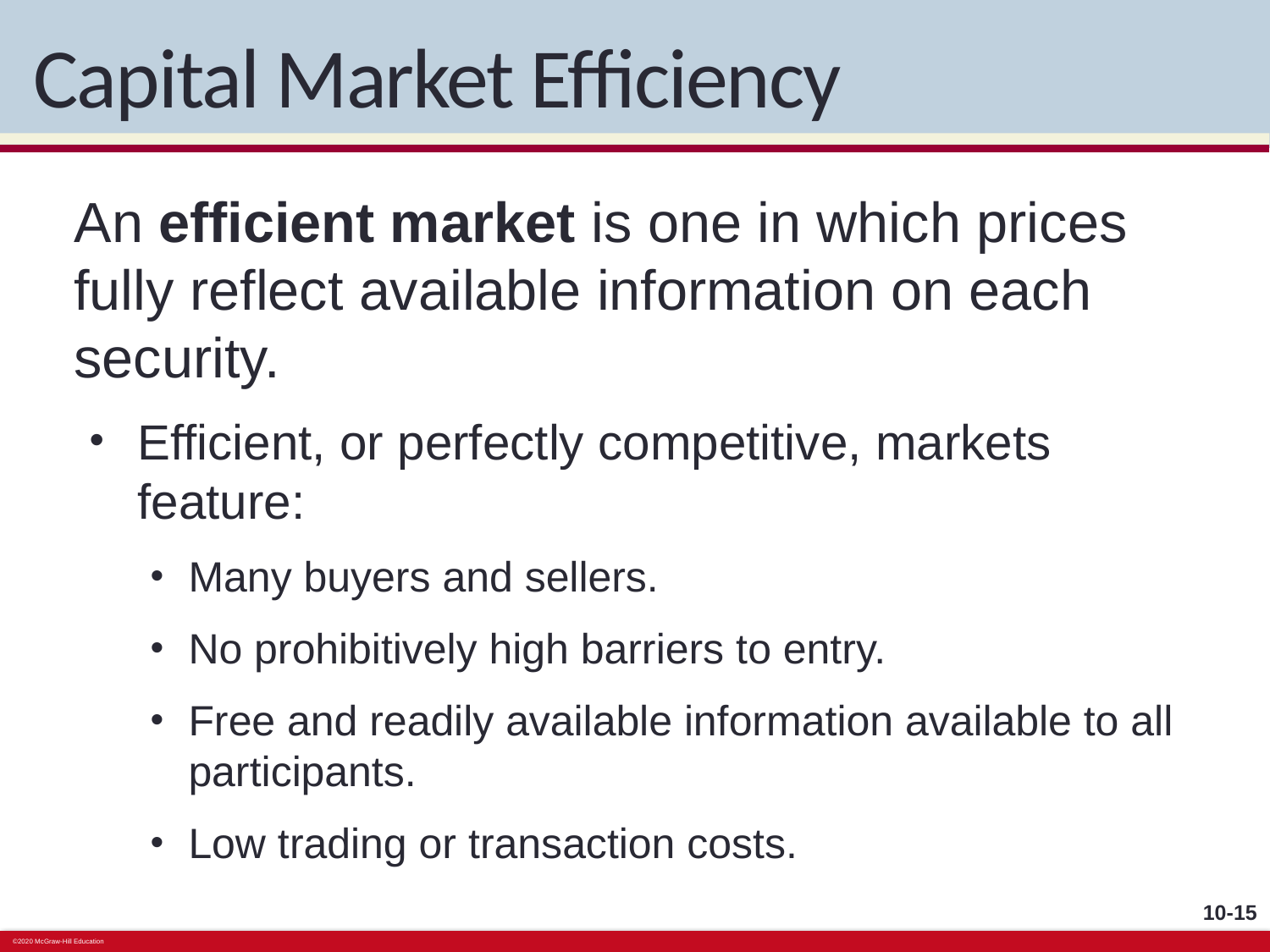

# Capital Market Efficiency
An efficient market is one in which prices fully reflect available information on each security.
Efficient, or perfectly competitive, markets feature:
Many buyers and sellers.
No prohibitively high barriers to entry.
Free and readily available information available to all participants.
Low trading or transaction costs.